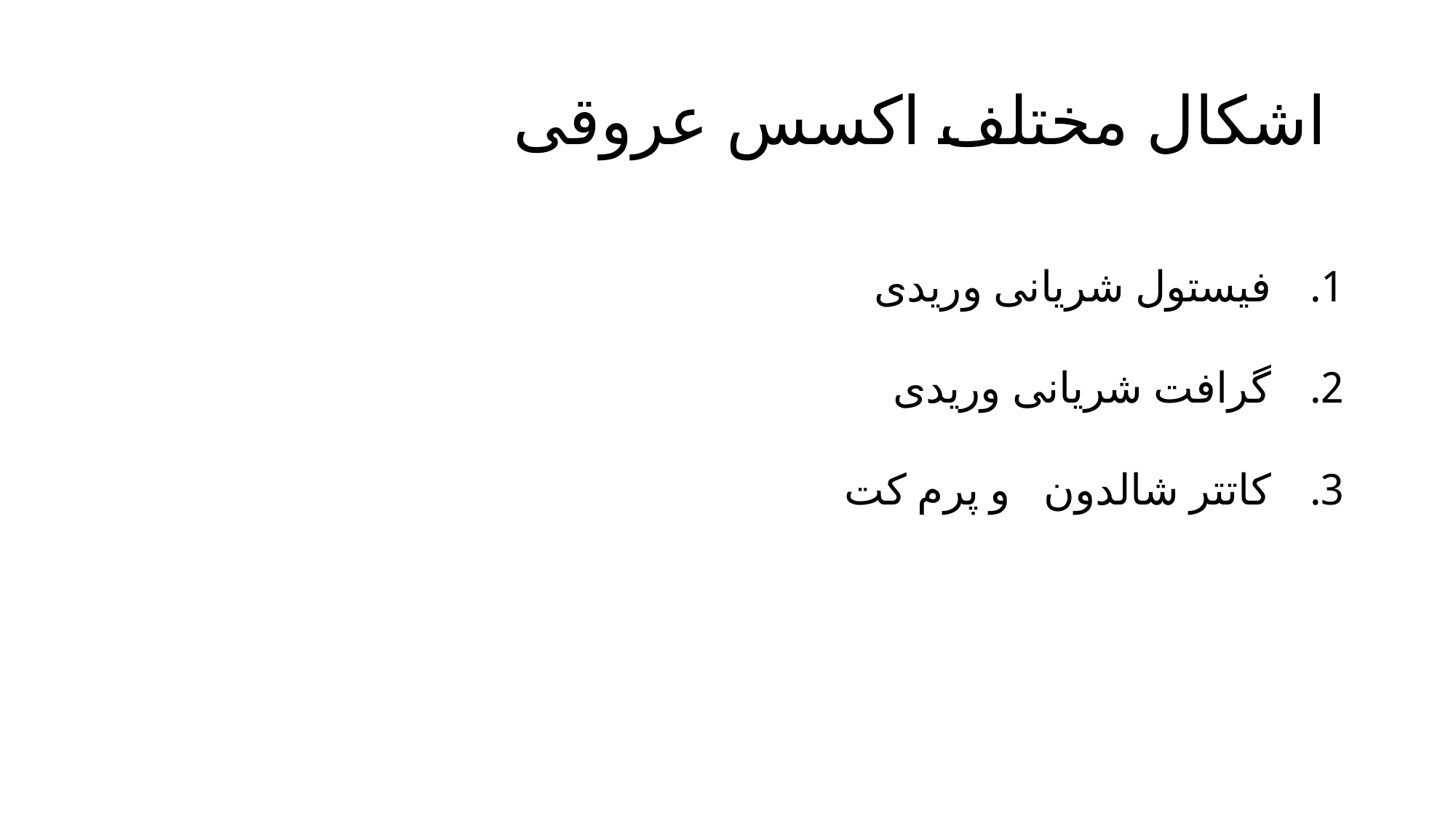

# اشکال مختلف اکسس عروقی
فیستول شریانی وریدی
گرافت شریانی وریدی
کاتتر شالدون   و پرم کت